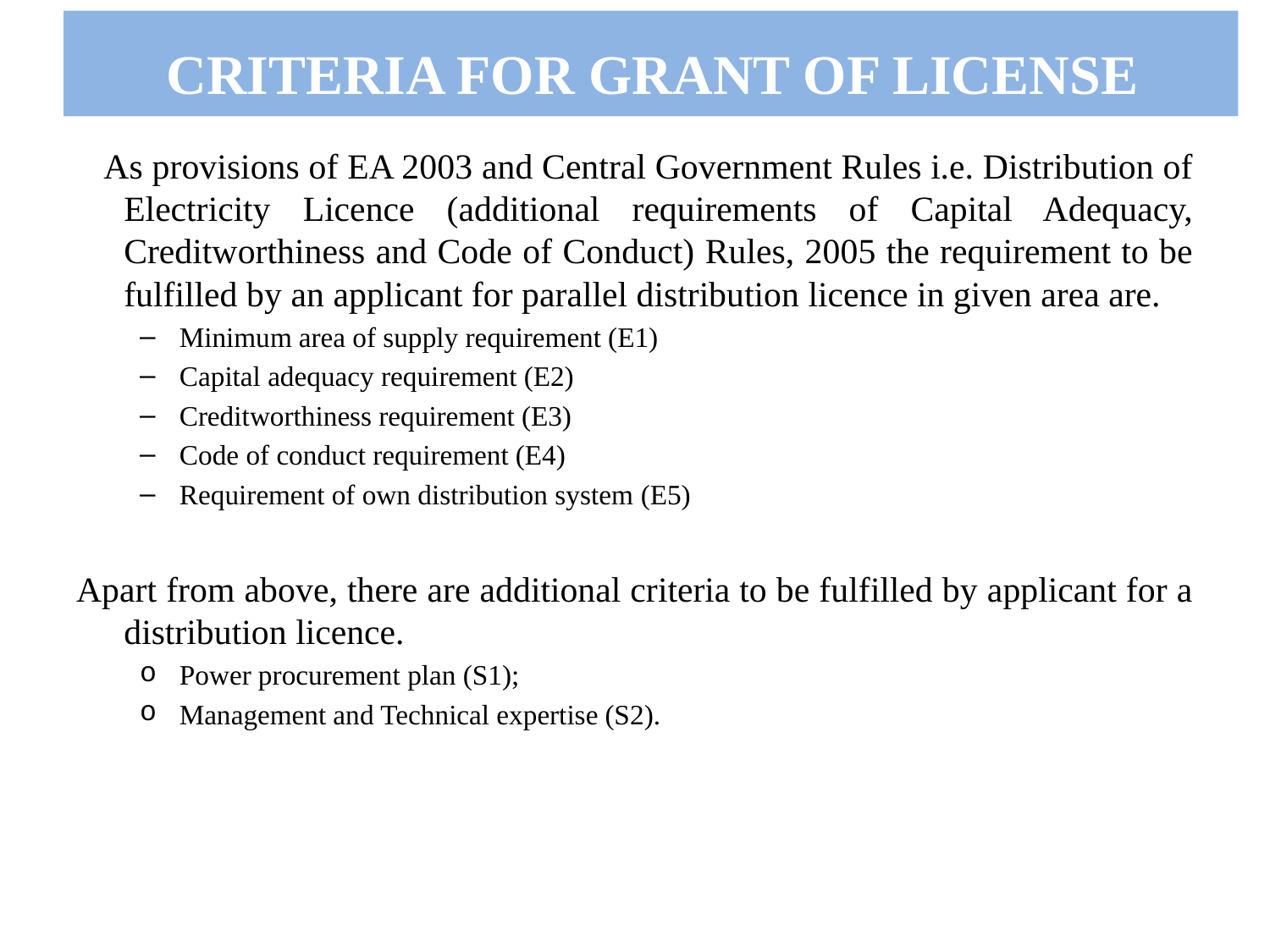

# CRITERIA FOR GRANT OF LICENSE
   As provisions of EA 2003 and Central Government Rules i.e. Distribution of Electricity Licence (additional requirements of Capital Adequacy, Creditworthiness and Code of Conduct) Rules, 2005 the requirement to be fulfilled by an applicant for parallel distribution licence in given area are.
Minimum area of supply requirement (E1)
Capital adequacy requirement (E2)
Creditworthiness requirement (E3)
Code of conduct requirement (E4)
Requirement of own distribution system (E5)

Apart from above, there are additional criteria to be fulfilled by applicant for a distribution licence.
Power procurement plan (S1);
Management and Technical expertise (S2).